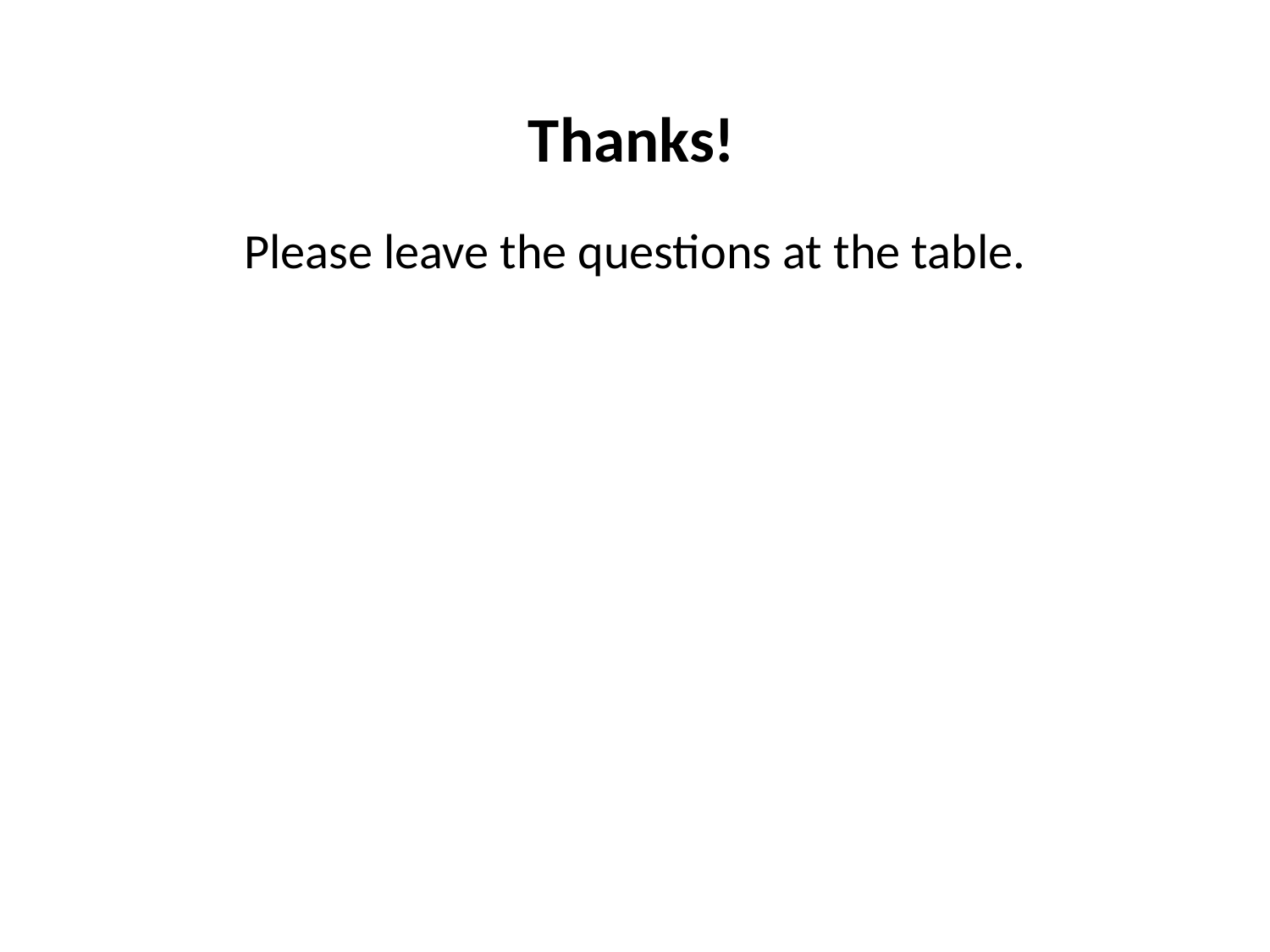

Thanks!
Please leave the questions at the table.